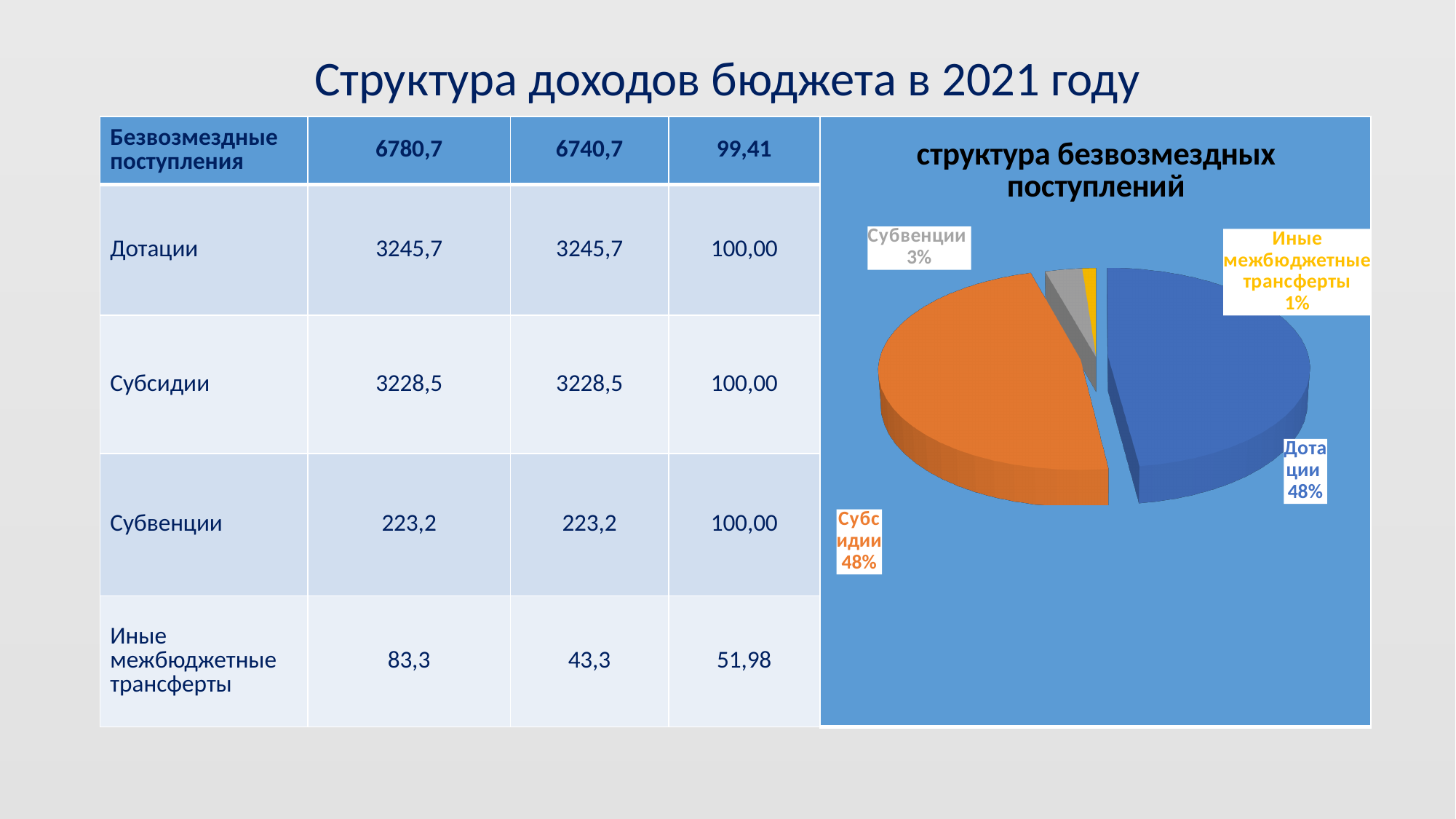

# Структура доходов бюджета в 2021 году

[unsupported chart]

| Безвозмездные поступления | 6780,7 | 6740,7 | 99,41 |  |
| --- | --- | --- | --- | --- |
| Дотации | 3245,7 | 3245,7 | 100,00 |  |
| Субсидии | 3228,5 | 3228,5 | 100,00 |  |
| Субвенции | 223,2 | 223,2 | 100,00 |  |
| Иные межбюджетные трансферты | 83,3 | 43,3 | 51,98 |  |

[unsupported chart]